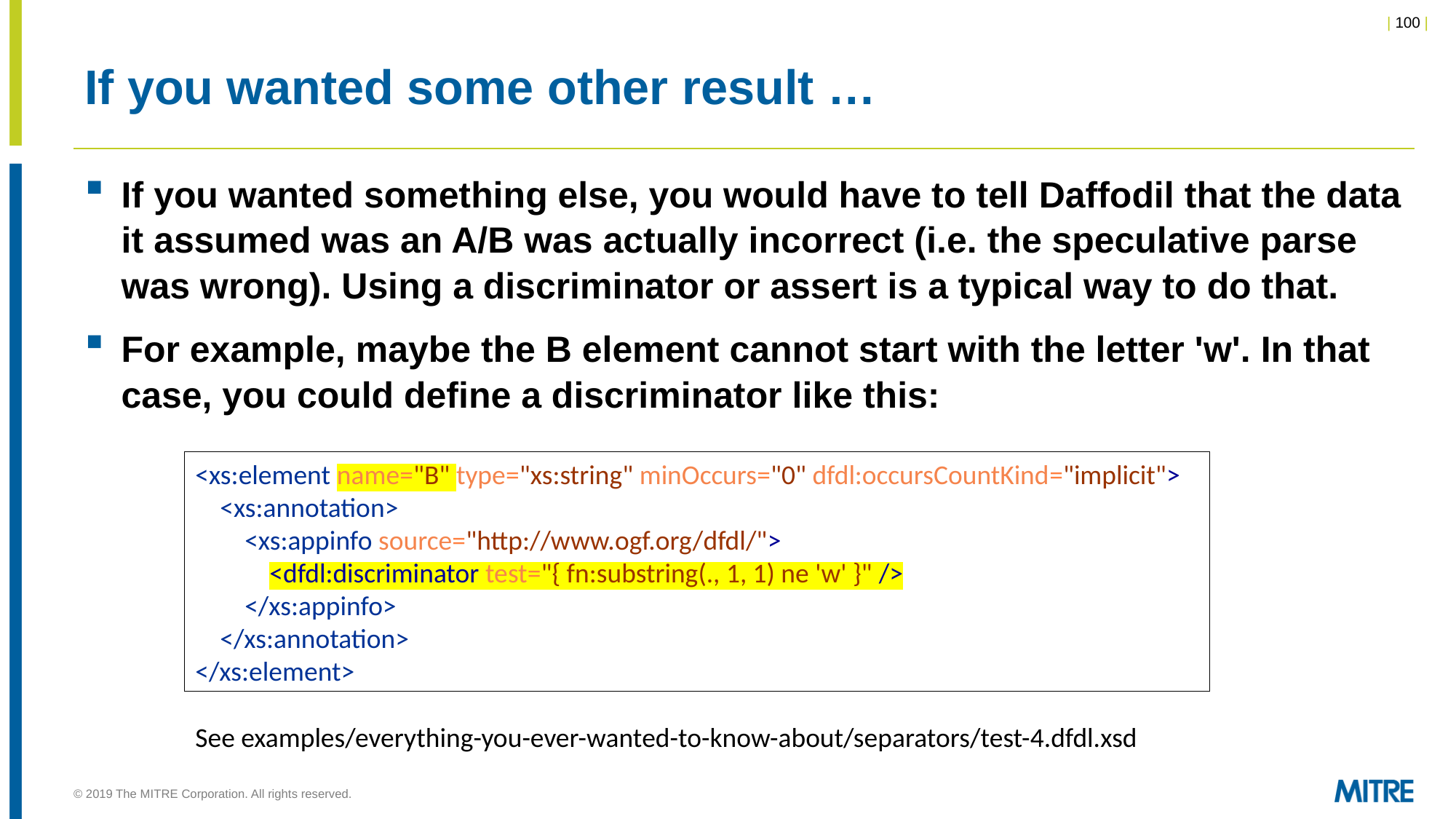

# If you wanted some other result …
If you wanted something else, you would have to tell Daffodil that the data it assumed was an A/B was actually incorrect (i.e. the speculative parse was wrong). Using a discriminator or assert is a typical way to do that.
For example, maybe the B element cannot start with the letter 'w'. In that case, you could define a discriminator like this:
<xs:element name="B" type="xs:string" minOccurs="0" dfdl:occursCountKind="implicit">
    <xs:annotation>
        <xs:appinfo source="http://www.ogf.org/dfdl/">
            <dfdl:discriminator test="{ fn:substring(., 1, 1) ne 'w' }" />
        </xs:appinfo>
    </xs:annotation>
</xs:element>
See examples/everything-you-ever-wanted-to-know-about/separators/test-4.dfdl.xsd
© 2019 The MITRE Corporation. All rights reserved.